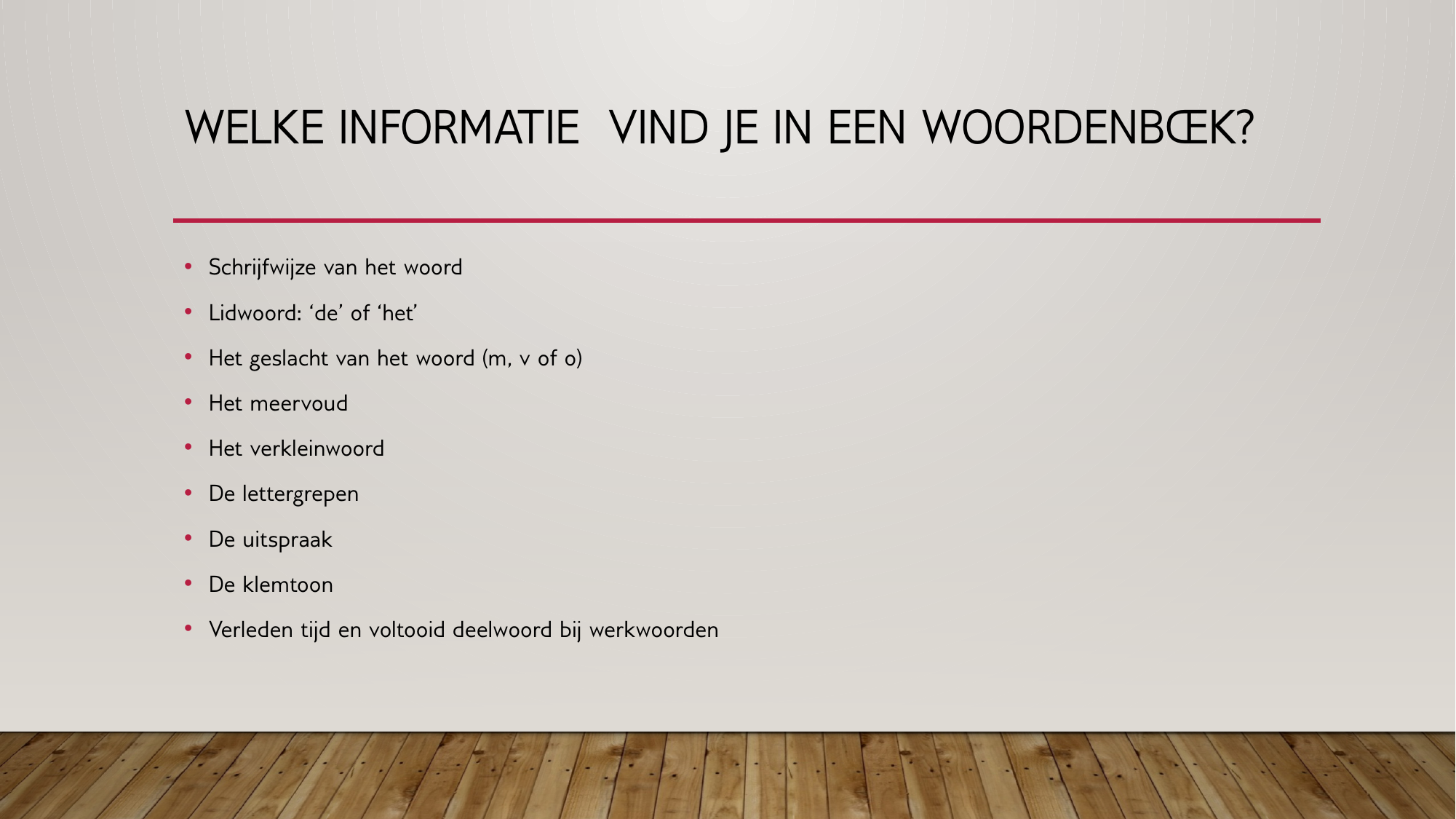

# Welke informatie  vind je in een woordenboek?
Schrijfwijze van het woord
Lidwoord: ‘de’ of ‘het’
Het geslacht van het woord (m, v of o)
Het meervoud
Het verkleinwoord
De lettergrepen
De uitspraak
De klemtoon
Verleden tijd en voltooid deelwoord bij werkwoorden